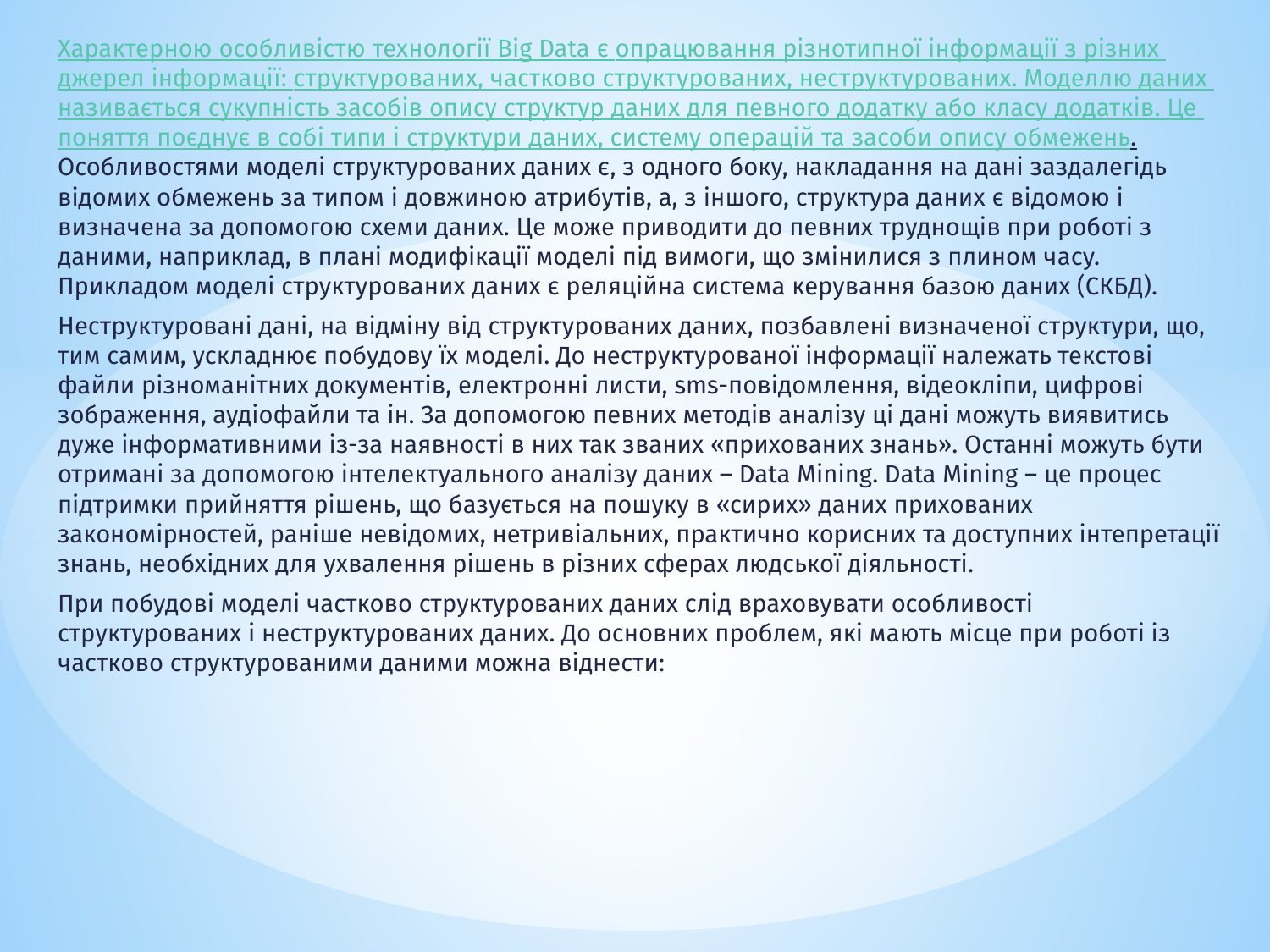

Характерною особливістю технології Big Data є опрацювання різнотипної інформації з різних джерел інформації: структурованих, частково структурованих, неструктурованих. Моделлю даних називається сукупність засобів опису структур даних для певного додатку або класу додатків. Це поняття поєднує в собі типи і структури даних, систему операцій та засоби опису обмежень. Особливостями моделі структурованих даних є, з одного боку, накладання на дані заздалегідь відомих обмежень за типом і довжиною атрибутів, а, з іншого, структура даних є відомою і визначена за допомогою схеми даних. Це може приводити до певних труднощів при роботі з даними, наприклад, в плані модифікації моделі під вимоги, що змінилися з плином часу. Прикладом моделі структурованих даних є реляційна система керування базою даних (СКБД).
Неструктуровані дані, на відміну від структурованих даних, позбавлені визначеної структури, що, тим самим, ускладнює побудову їх моделі. До неструктурованої інформації належать текстові файли різноманітних документів, електронні листи, sms-повідомлення, відеокліпи, цифрові зображення, аудіофайли та ін. За допомогою певних методів аналізу ці дані можуть виявитись дуже інформативними із-за наявності в них так званих «прихованих знань». Останні можуть бути отримані за допомогою інтелектуального аналізу даних – Data Mining. Data Mining – це процес підтримки прийняття рішень, що базується на пошуку в «сирих» даних прихованих закономірностей, раніше невідомих, нетривіальних, практично корисних та доступних інтепретації знань, необхідних для ухвалення рішень в різних сферах людської діяльності.
При побудові моделі частково структурованих даних слід враховувати особливості структурованих і неструктурованих даних. До основних проблем, які мають місце при роботі із частково структурованими даними можна віднести: